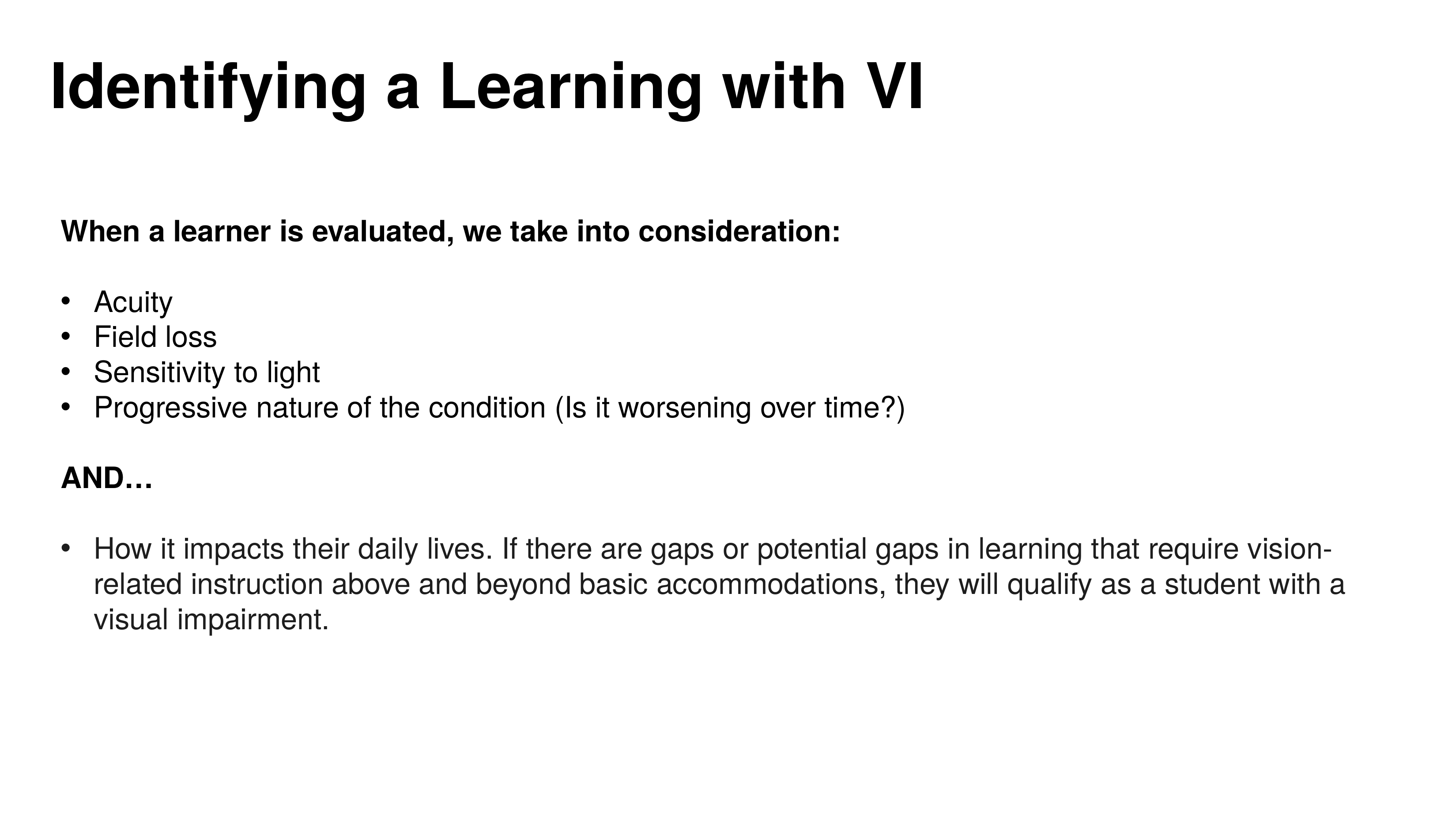

# Identifying a Learning with VI
When a learner is evaluated, we take into consideration:

Acuity
Field loss
Sensitivity to light
Progressive nature of the condition (Is it worsening over time?)

AND…

How it impacts their daily lives. If there are gaps or potential gaps in learning that require vision-related instruction above and beyond basic accommodations, they will qualify as a student with a visual impairment.